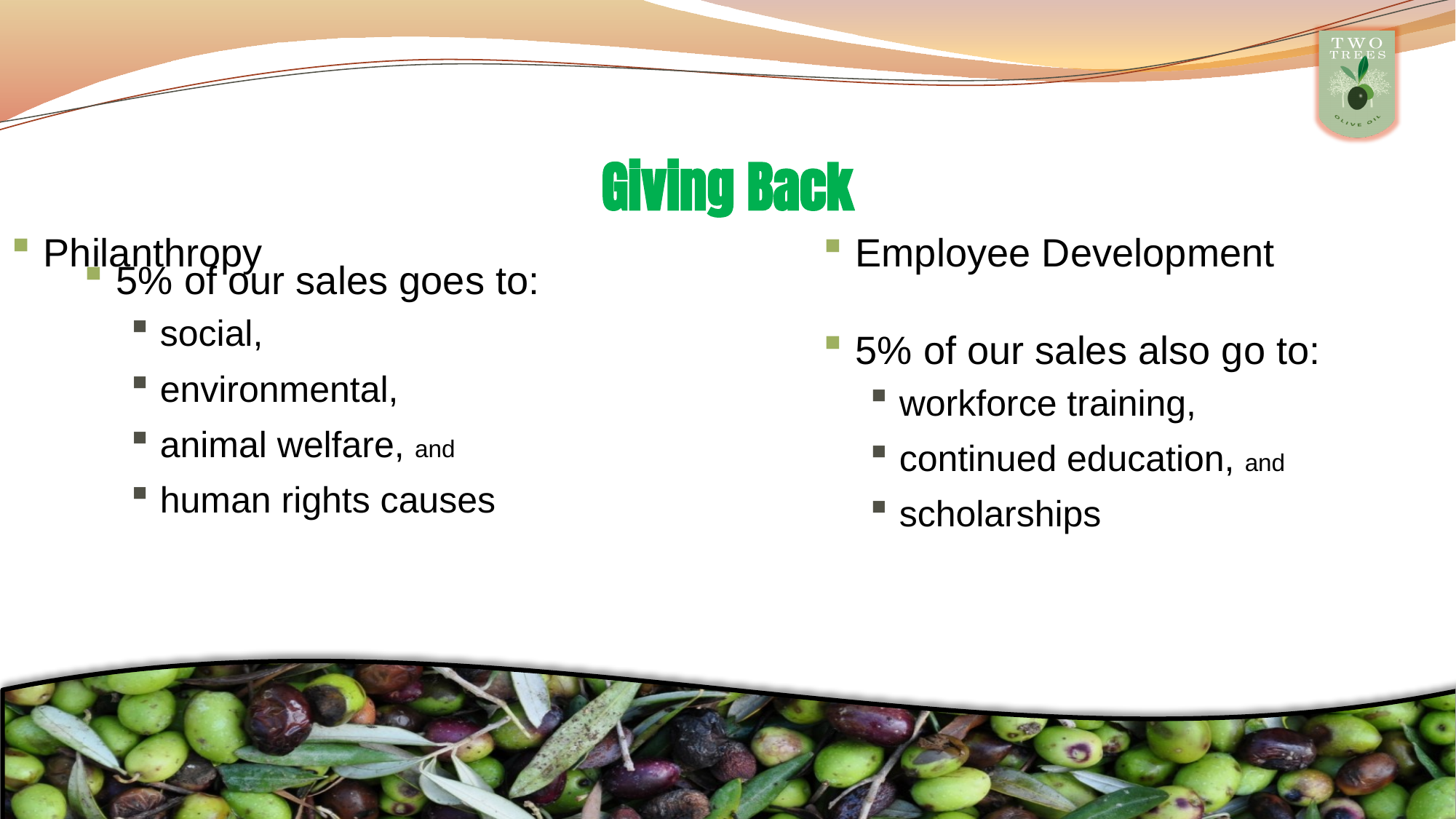

# Giving Back
Philanthropy
Employee Development
5% of our sales goes to:
social,
environmental,
animal welfare, and
human rights causes
5% of our sales also go to:
workforce training,
continued education, and
scholarships